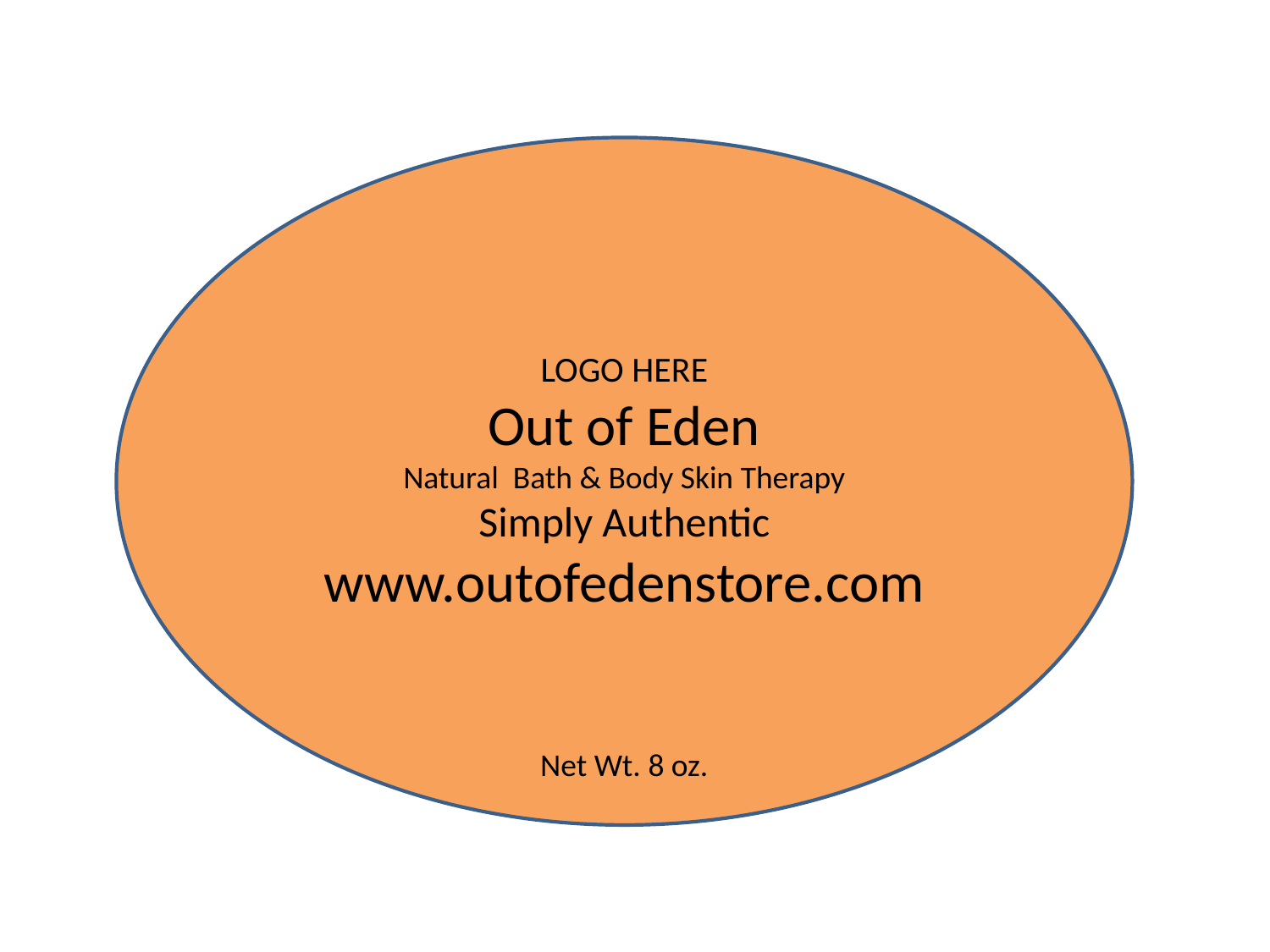

LOGO HERE
Out of Eden
Natural  Bath & Body Skin Therapy
Simply Authentic
www.outofedenstore.com
Net Wt. 8 oz.